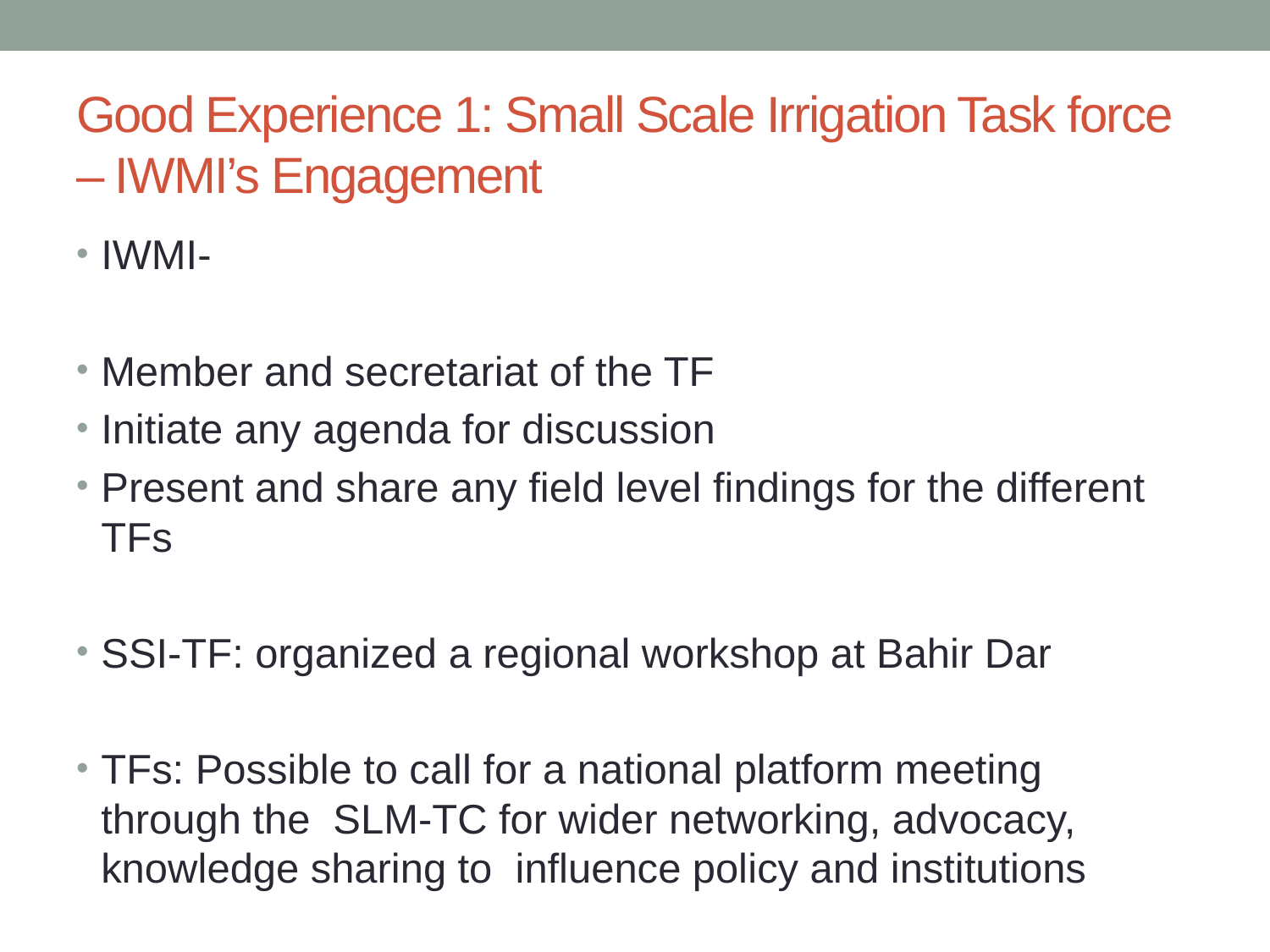

# Good Experience 1: Small Scale Irrigation Task force – IWMI’s Engagement
IWMI-

Member and secretariat of the TF
Initiate any agenda for discussion
Present and share any field level findings for the different TFs

SSI-TF: organized a regional workshop at Bahir Dar

TFs: Possible to call for a national platform meeting through the  SLM-TC for wider networking, advocacy, knowledge sharing to  influence policy and institutions